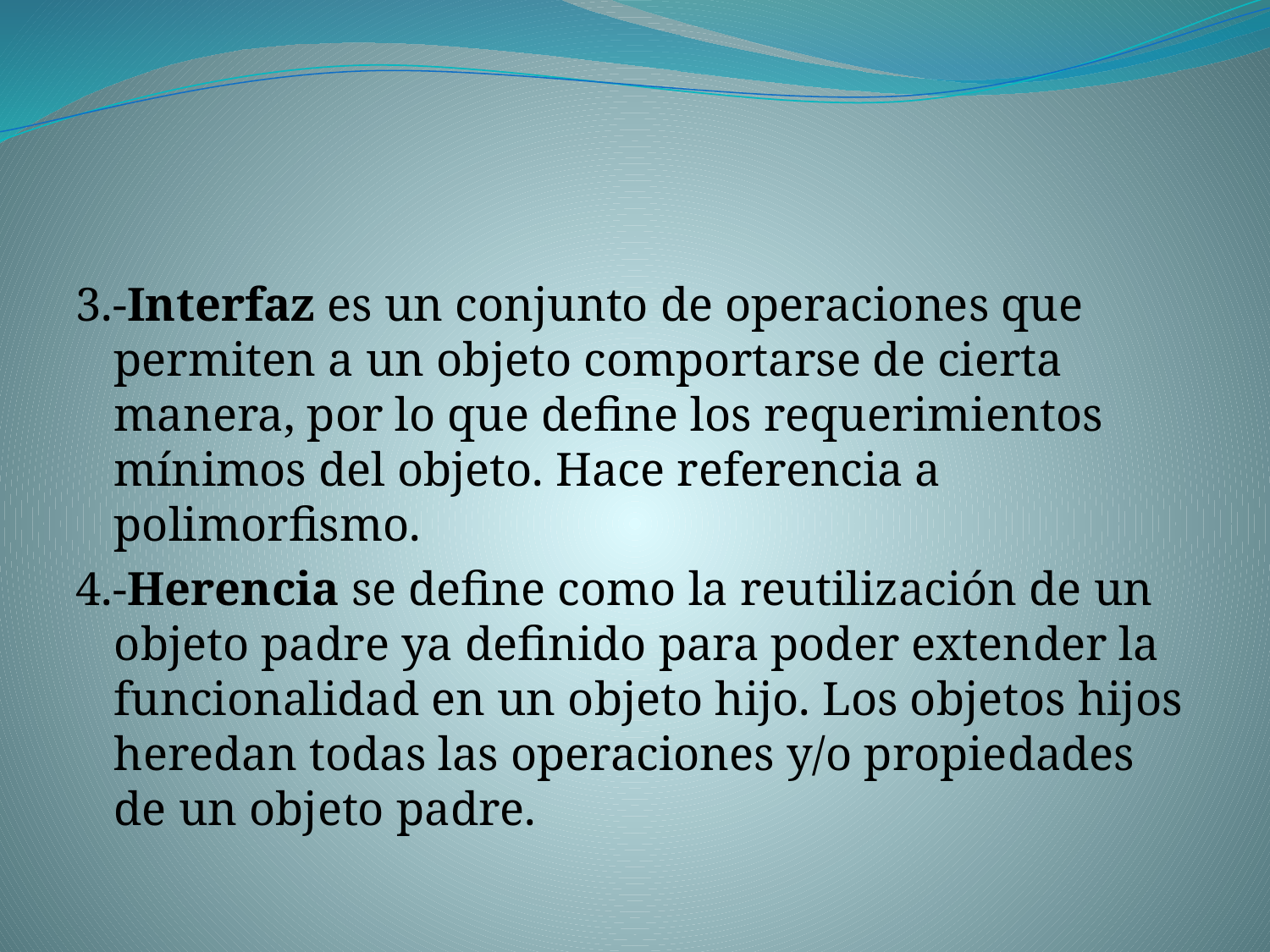

#
3.-Interfaz es un conjunto de operaciones que permiten a un objeto comportarse de cierta manera, por lo que define los requerimientos mínimos del objeto. Hace referencia a polimorfismo.
4.-Herencia se define como la reutilización de un objeto padre ya definido para poder extender la funcionalidad en un objeto hijo. Los objetos hijos heredan todas las operaciones y/o propiedades de un objeto padre.